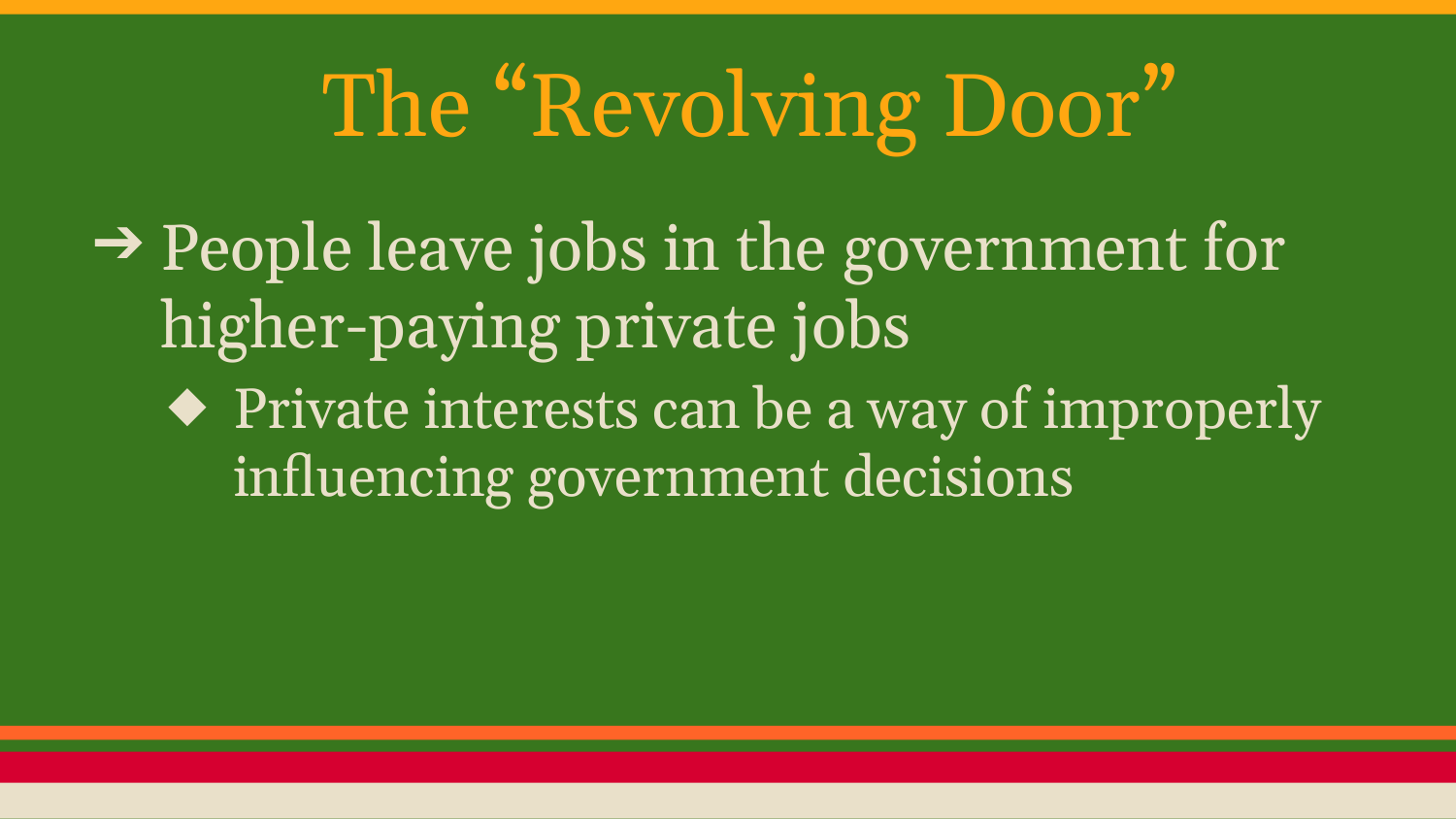

# The “Revolving Door”
People leave jobs in the government for higher-paying private jobs
Private interests can be a way of improperly influencing government decisions